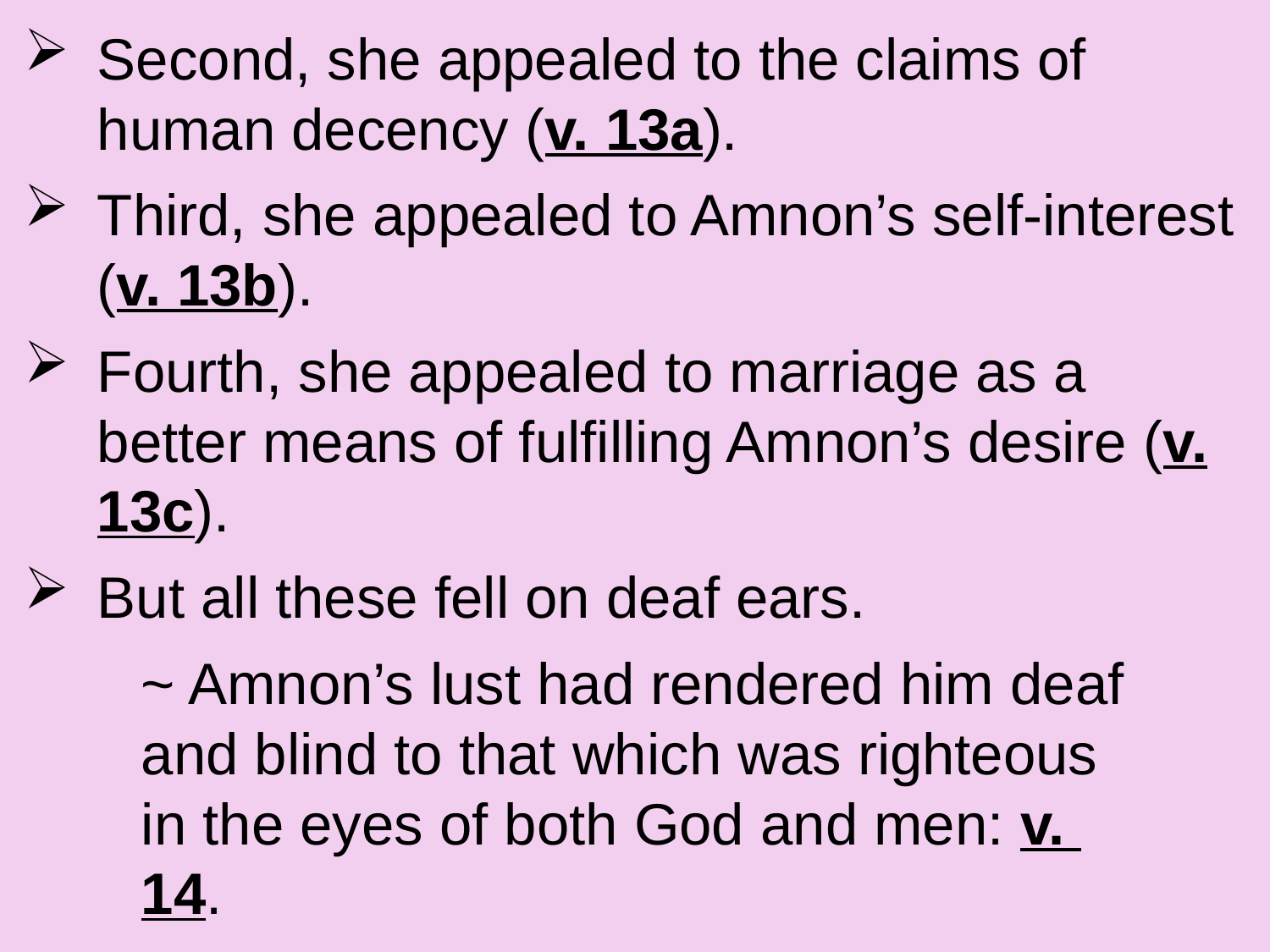

Second, she appealed to the claims of human decency (v. 13a).
Third, she appealed to Amnon’s self-interest (v. 13b).
Fourth, she appealed to marriage as a better means of fulfilling Amnon’s desire (v. 13c).
But all these fell on deaf ears.
		~ Amnon’s lust had rendered him deaf 				and blind to that which was righteous 				in the eyes of both God and men: v. 				14.